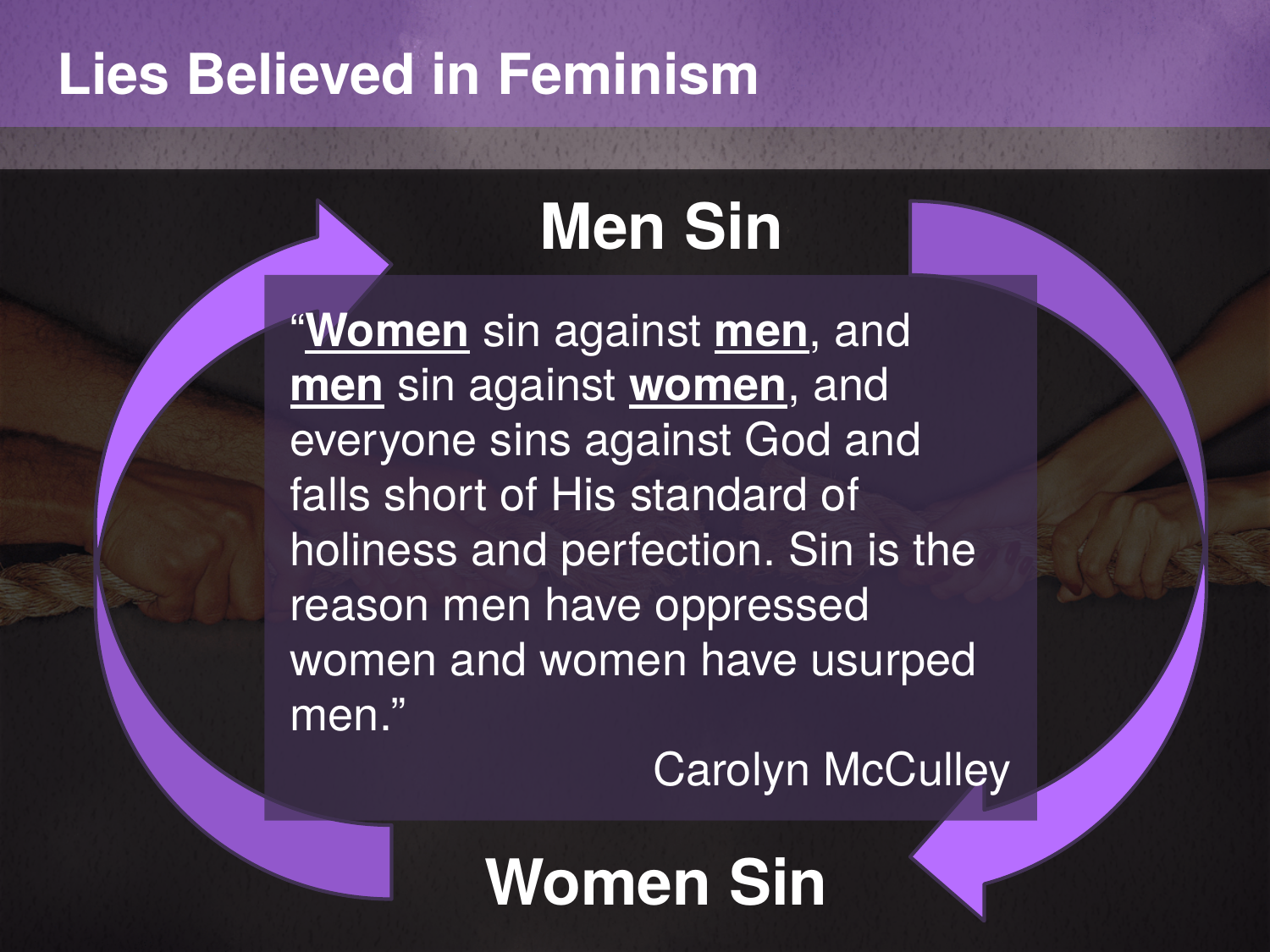

Lies Believed in Feminism

Men Sin

Women Sin
“Women sin against men, and men sin against women, and everyone sins against God and falls short of His standard of holiness and perfection. Sin is the reason men have oppressed women and women have usurped men.”
Carolyn McCulley